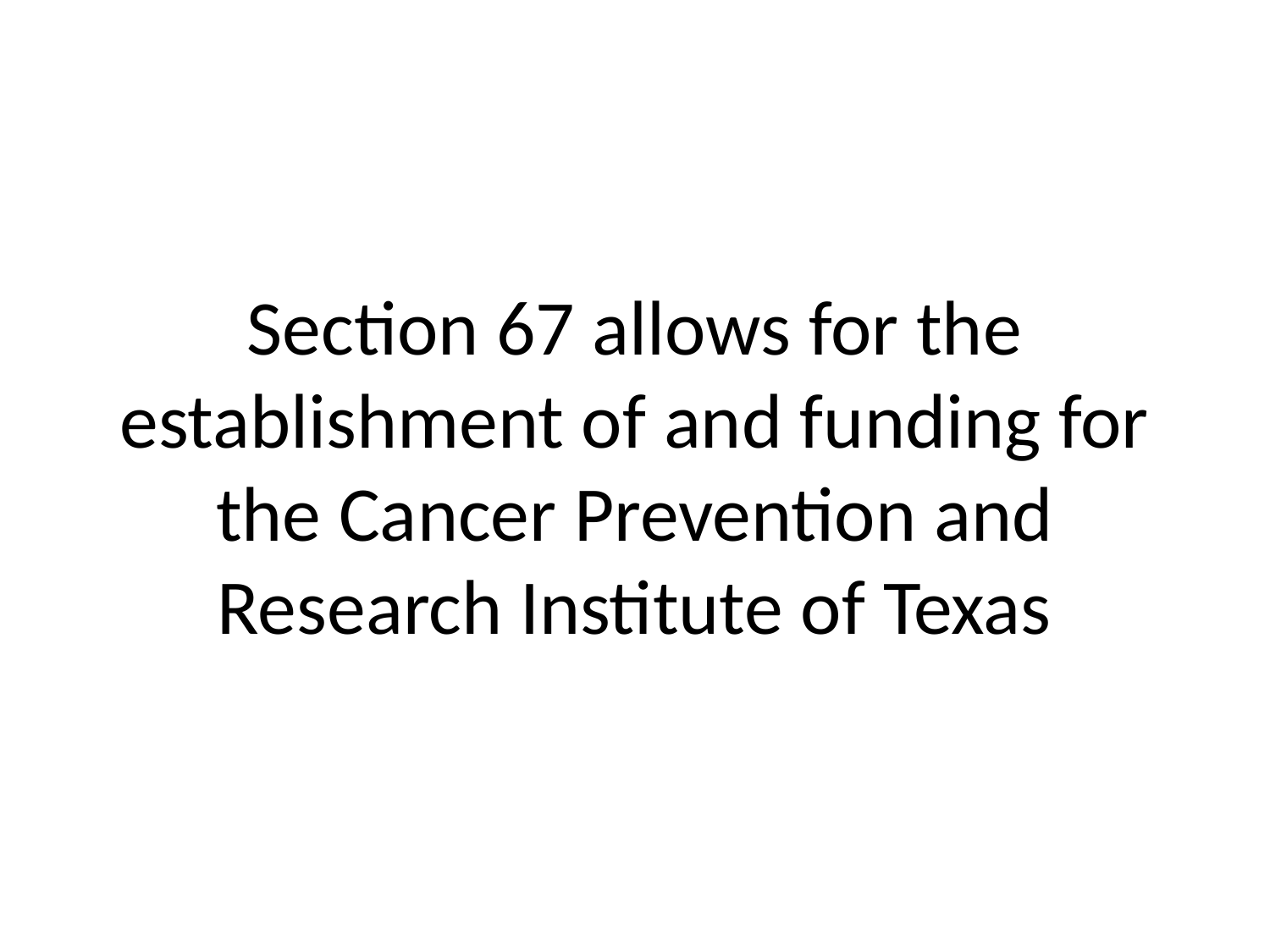

# Section 67 allows for the establishment of and funding for the Cancer Prevention and Research Institute of Texas